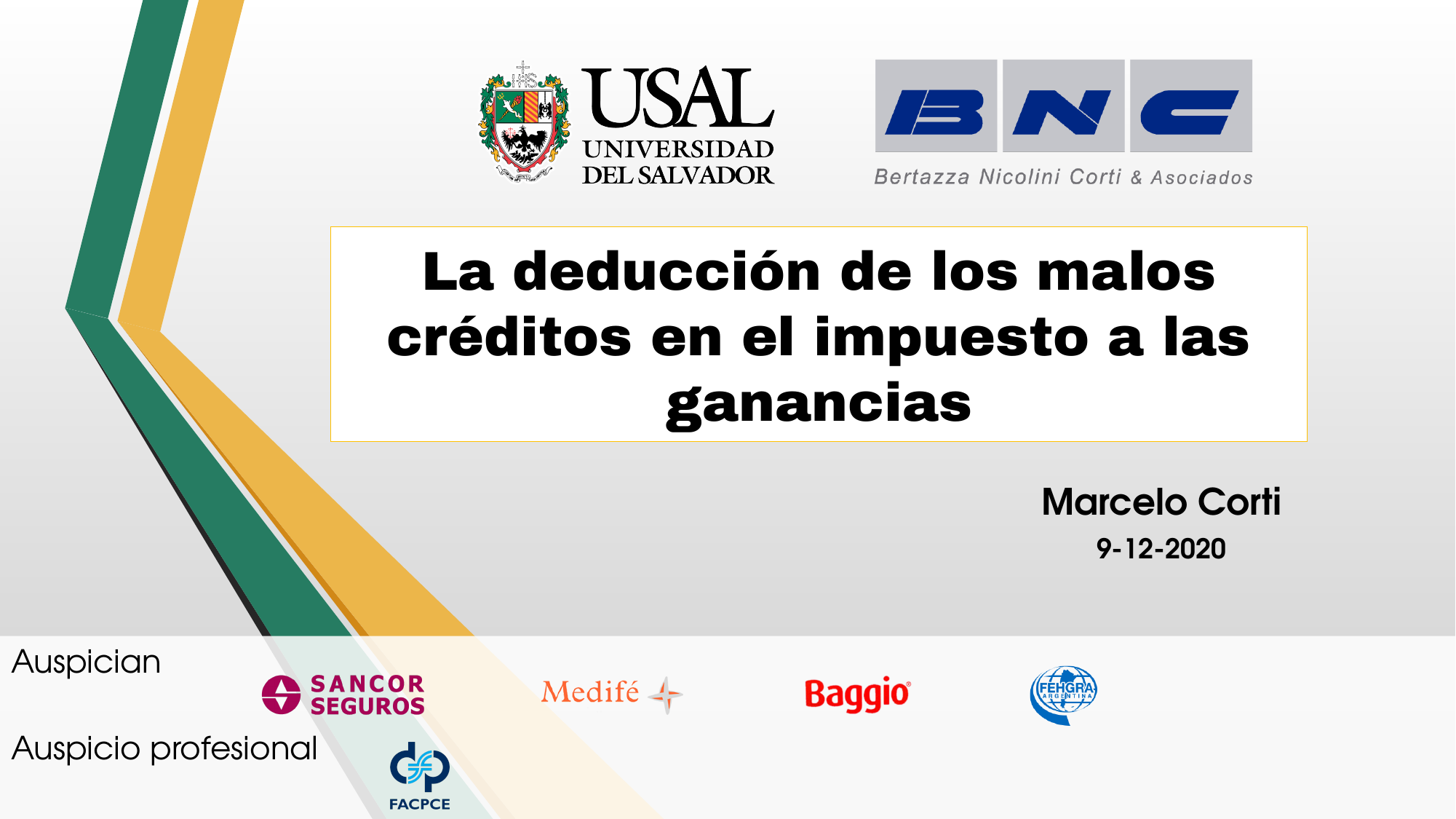

# La deducción de los malos créditos en el impuesto a las ganancias
Marcelo Corti
9-12-2020